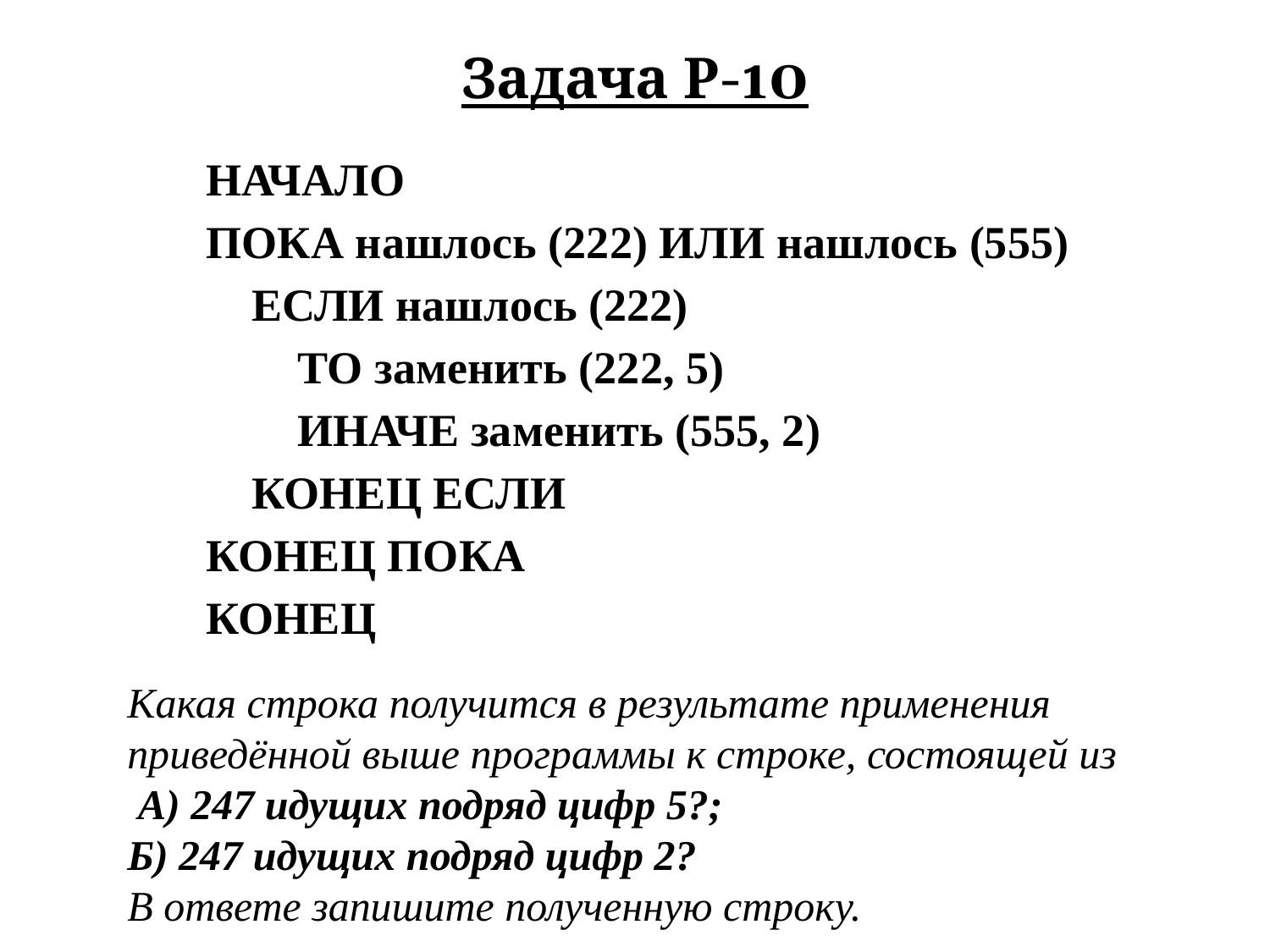

Задача Р-10
НАЧАЛО
ПОКА нашлось (222) ИЛИ нашлось (555)
    ЕСЛИ нашлось (222)
        ТО заменить (222, 5)
        ИНАЧЕ заменить (555, 2)
    КОНЕЦ ЕСЛИ
КОНЕЦ ПОКА
КОНЕЦ
Какая строка получится в результате применения приведённой выше программы к строке, состоящей из
 А) 247 идущих подряд цифр 5?;
Б) 247 идущих подряд цифр 2?
В ответе запишите полученную строку.